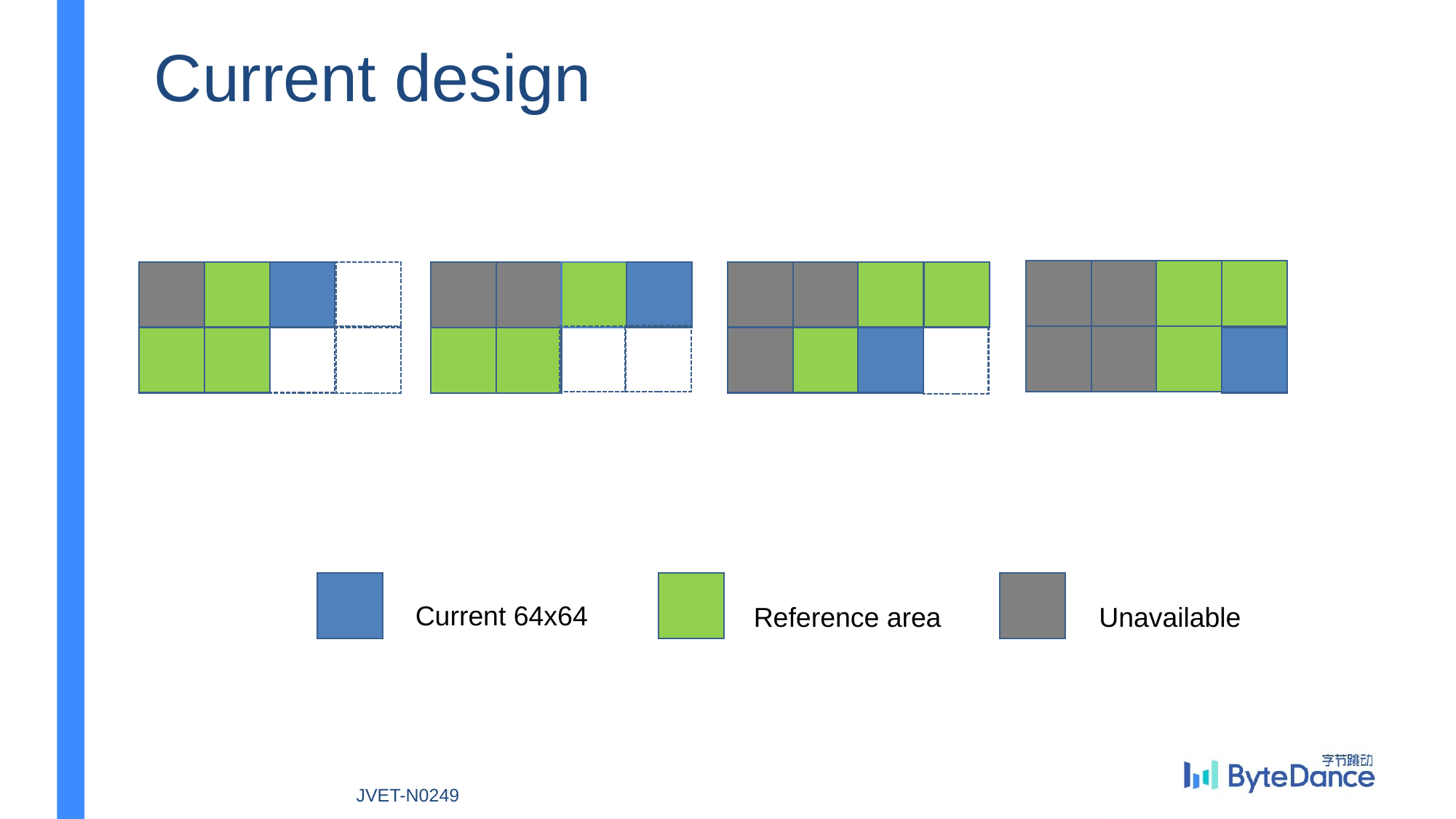

# Current design

Current 64x64
Reference area
Unavailable
JVET-N0249